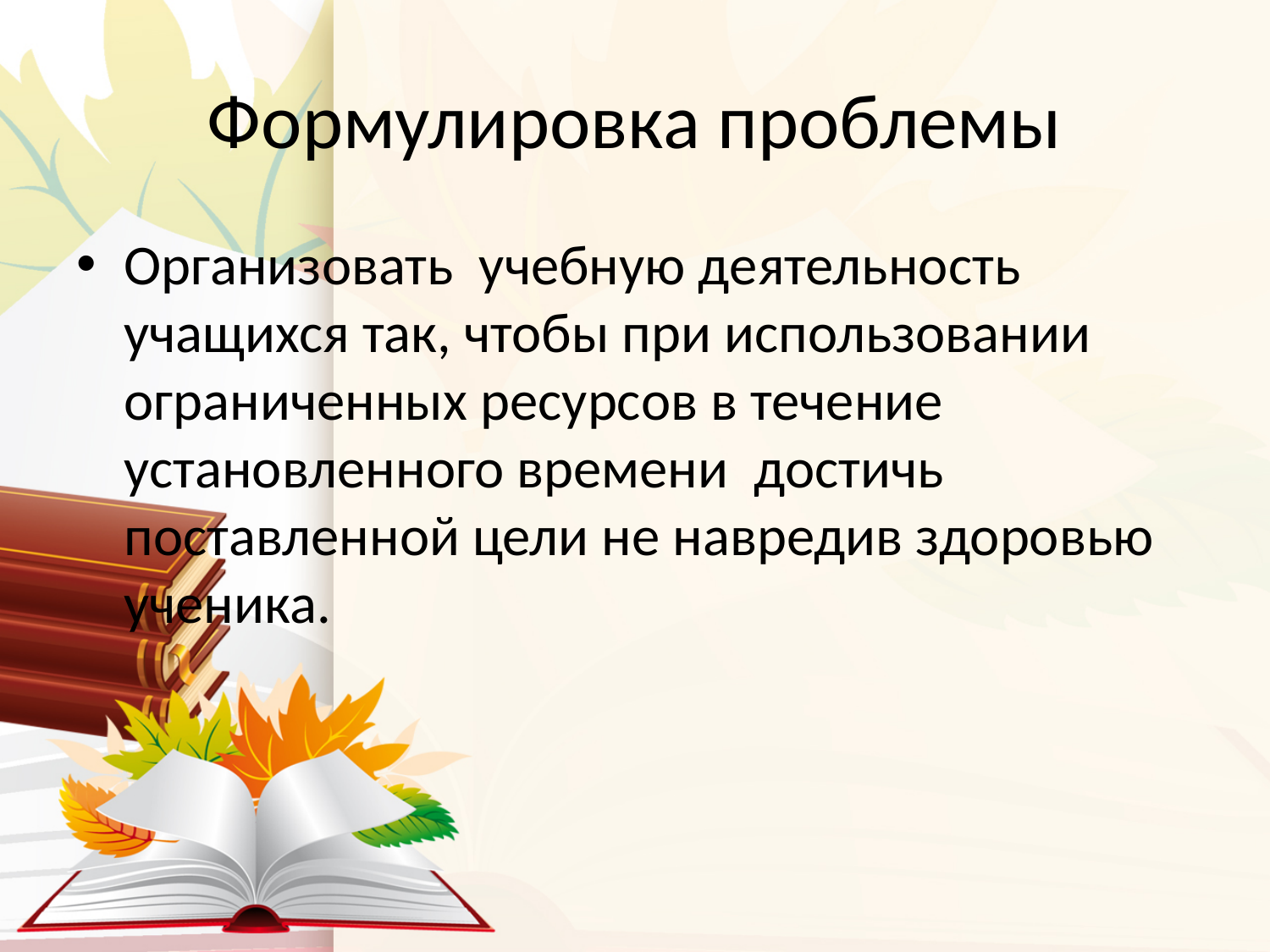

# Формулировка проблемы
Организовать  учебную деятельность учащихся так, чтобы при использовании ограниченных ресурсов в течение установленного времени  достичь поставленной цели не навредив здоровью ученика.